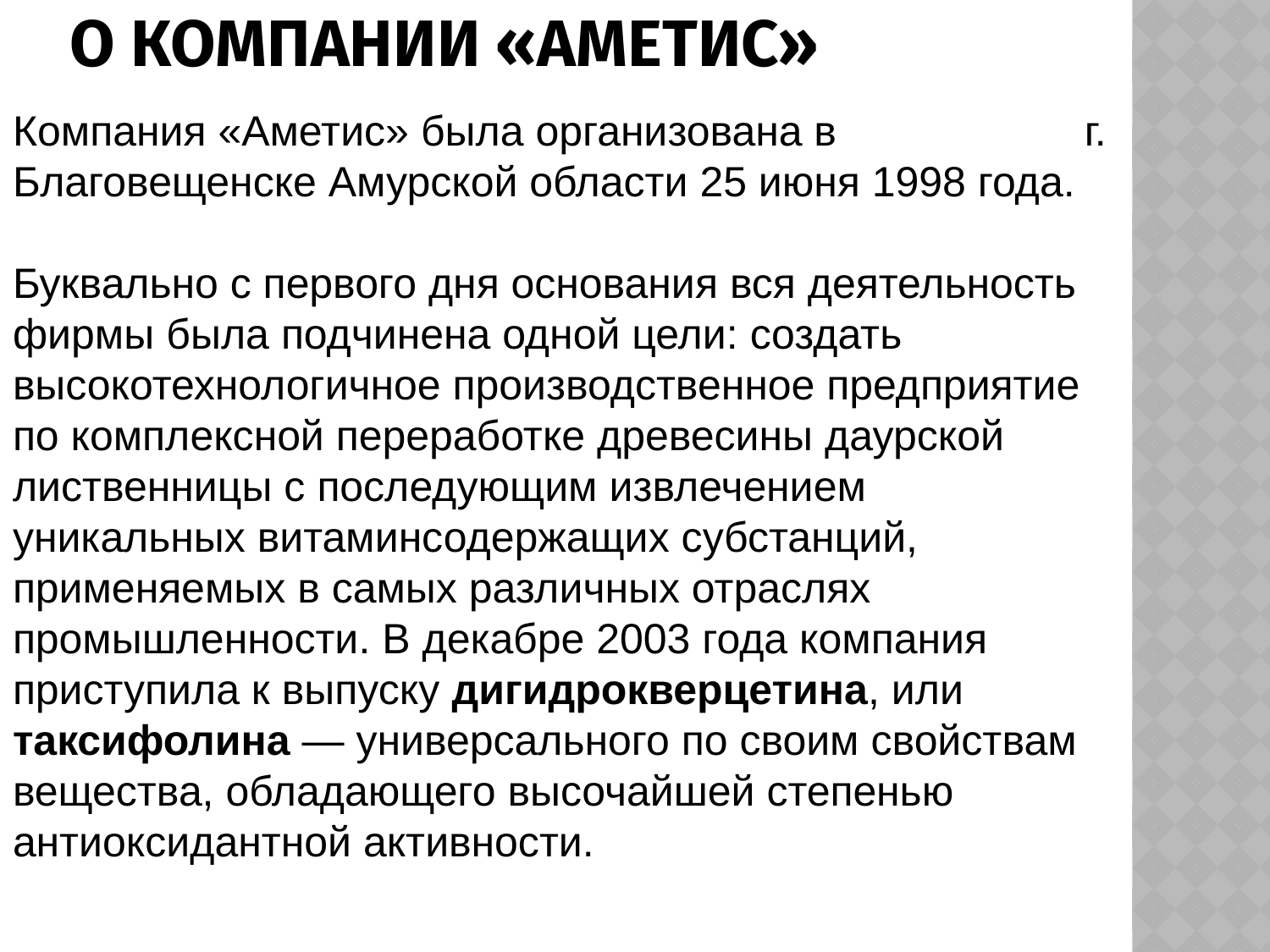

# О компании «Аметис»
Компания «Аметис» была организована в                     г. Благовещенске Амурской области 25 июня 1998 года.

Буквально с первого дня основания вся деятельность фирмы была подчинена одной цели: создать высокотехнологичное производственное предприятие по комплексной переработке древесины даурской лиственницы с последующим извлечением уникальных витаминсодержащих субстанций, применяемых в самых различных отраслях промышленности. В декабре 2003 года компания приступила к выпуску дигидрокверцетина, или таксифолина — универсального по своим свойствам вещества, обладающего высочайшей степенью антиоксидантной активности.